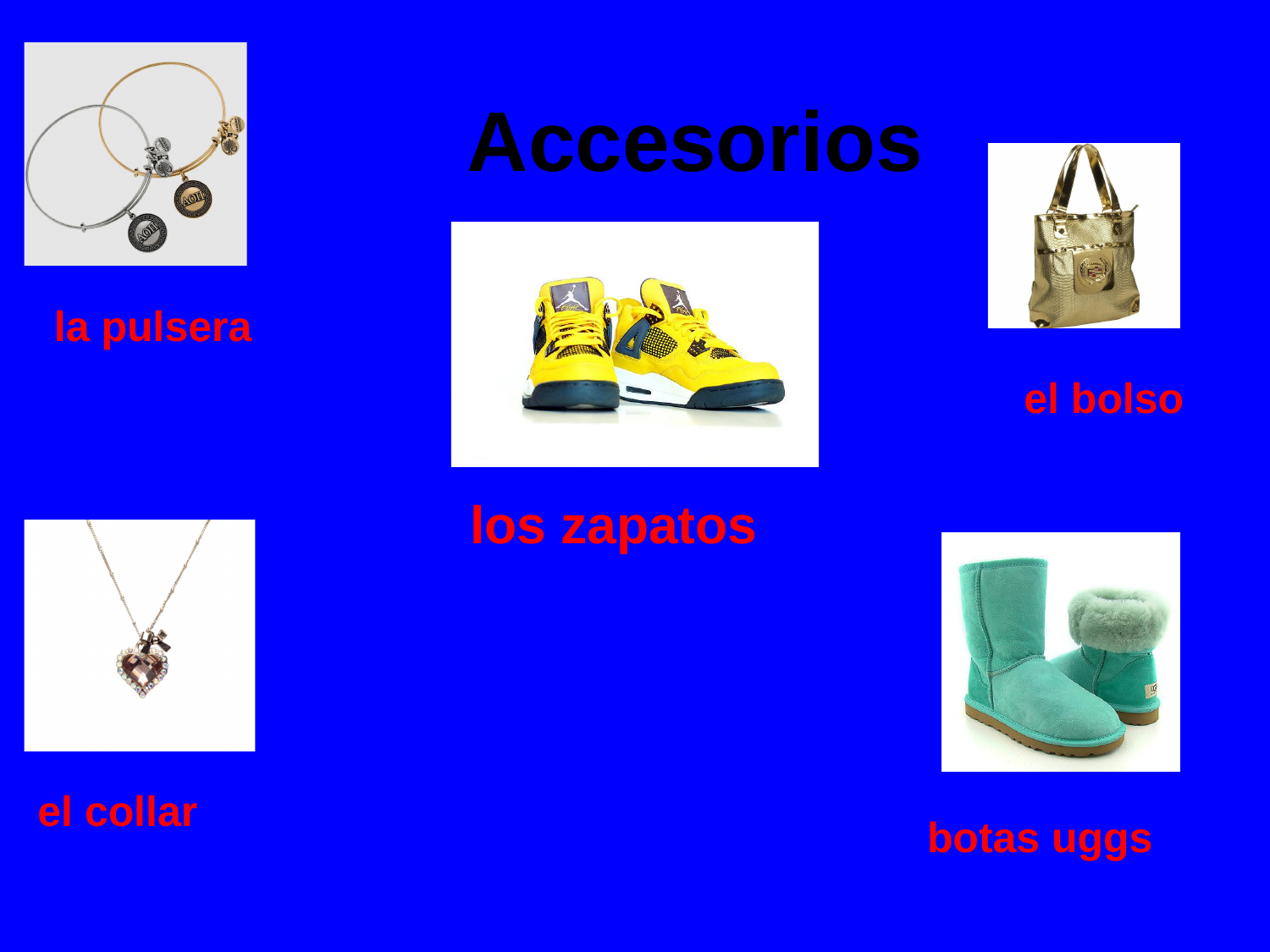

# Accesorios

 la pulsera
el bolso
los zapatos

el collar
botas uggs